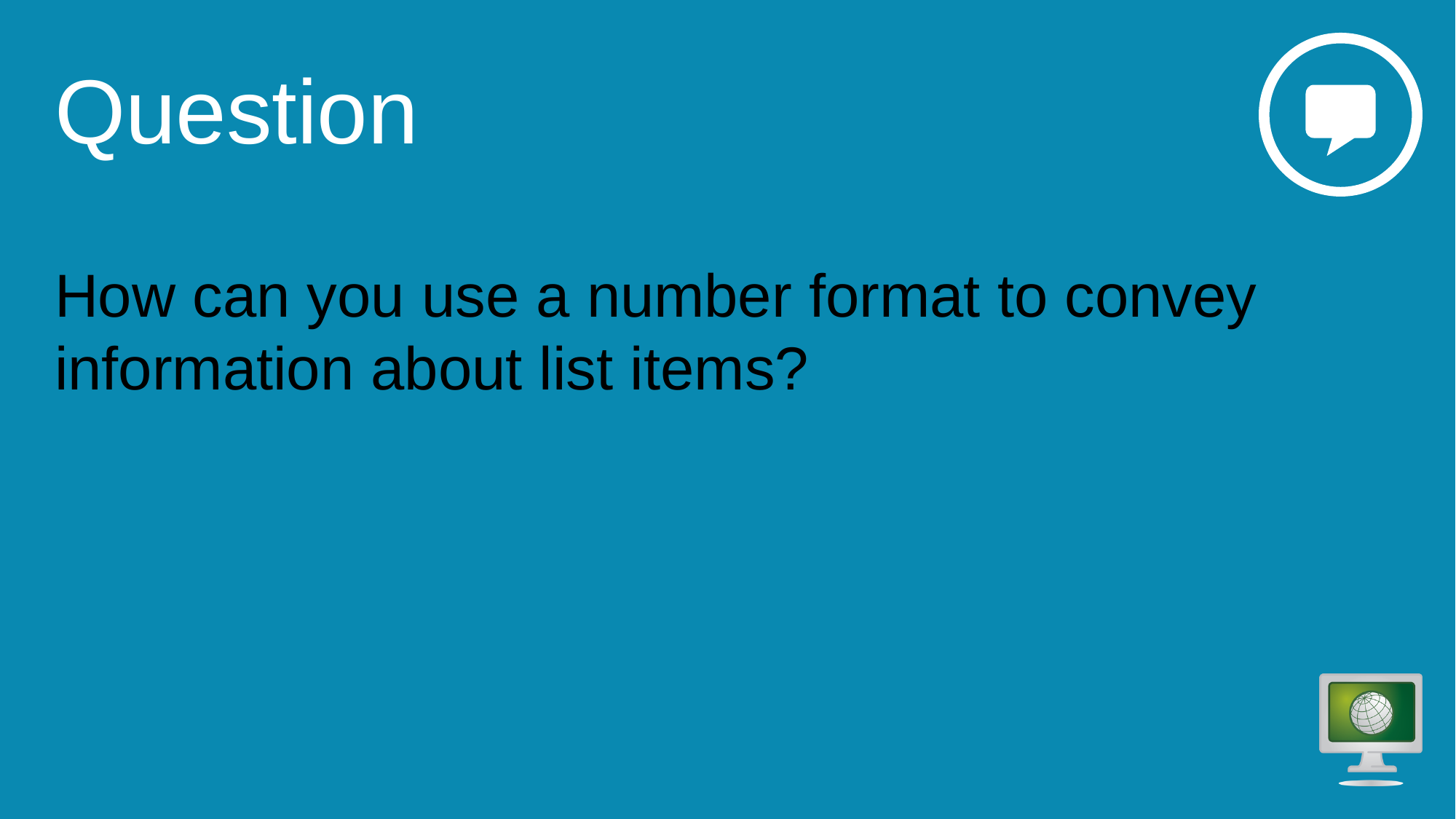

# Question 4
How can you use a number format to convey information about list items?